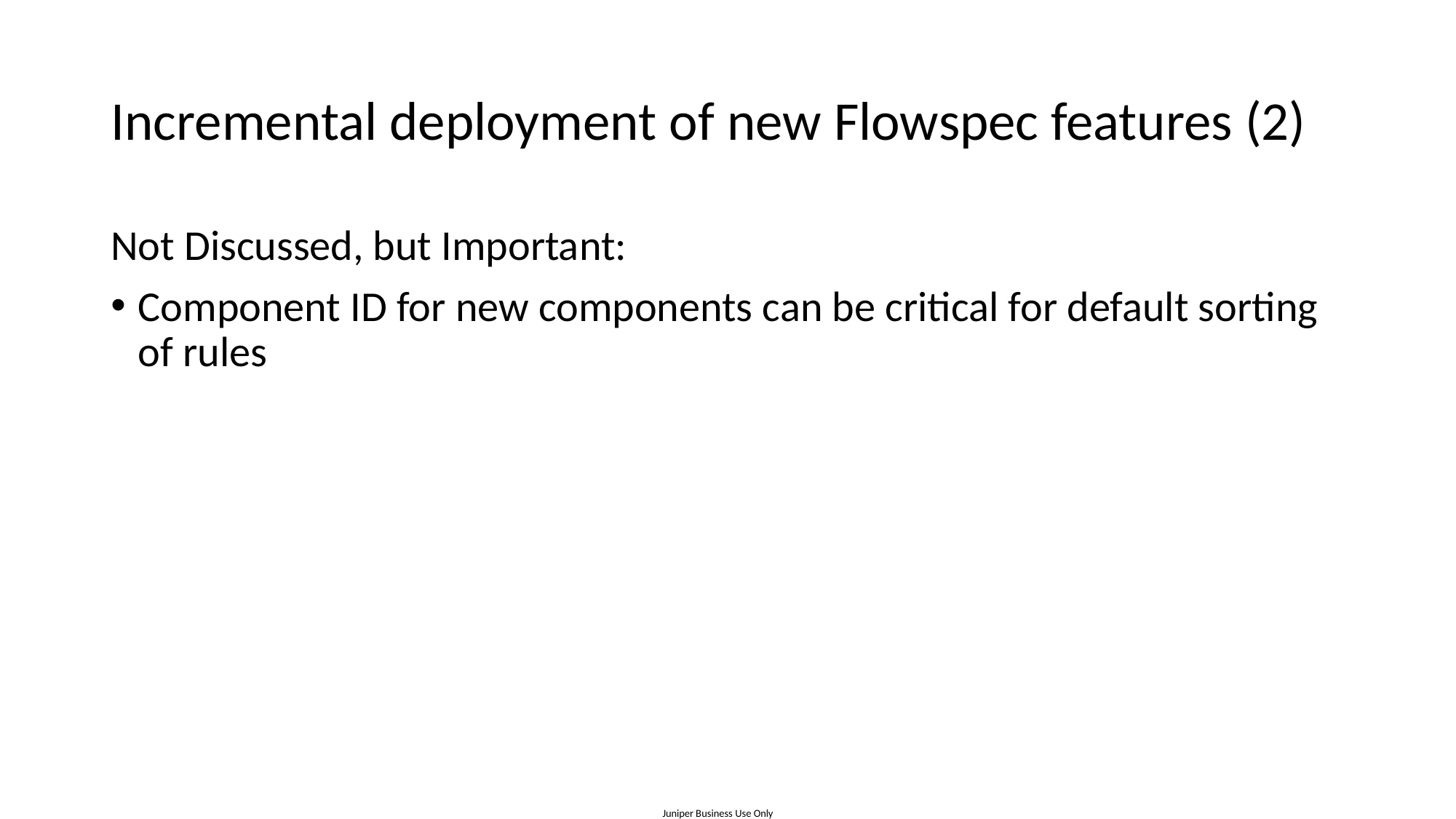

# Incremental deployment of new Flowspec features (2)
Not Discussed, but Important:
Component ID for new components can be critical for default sorting of rules